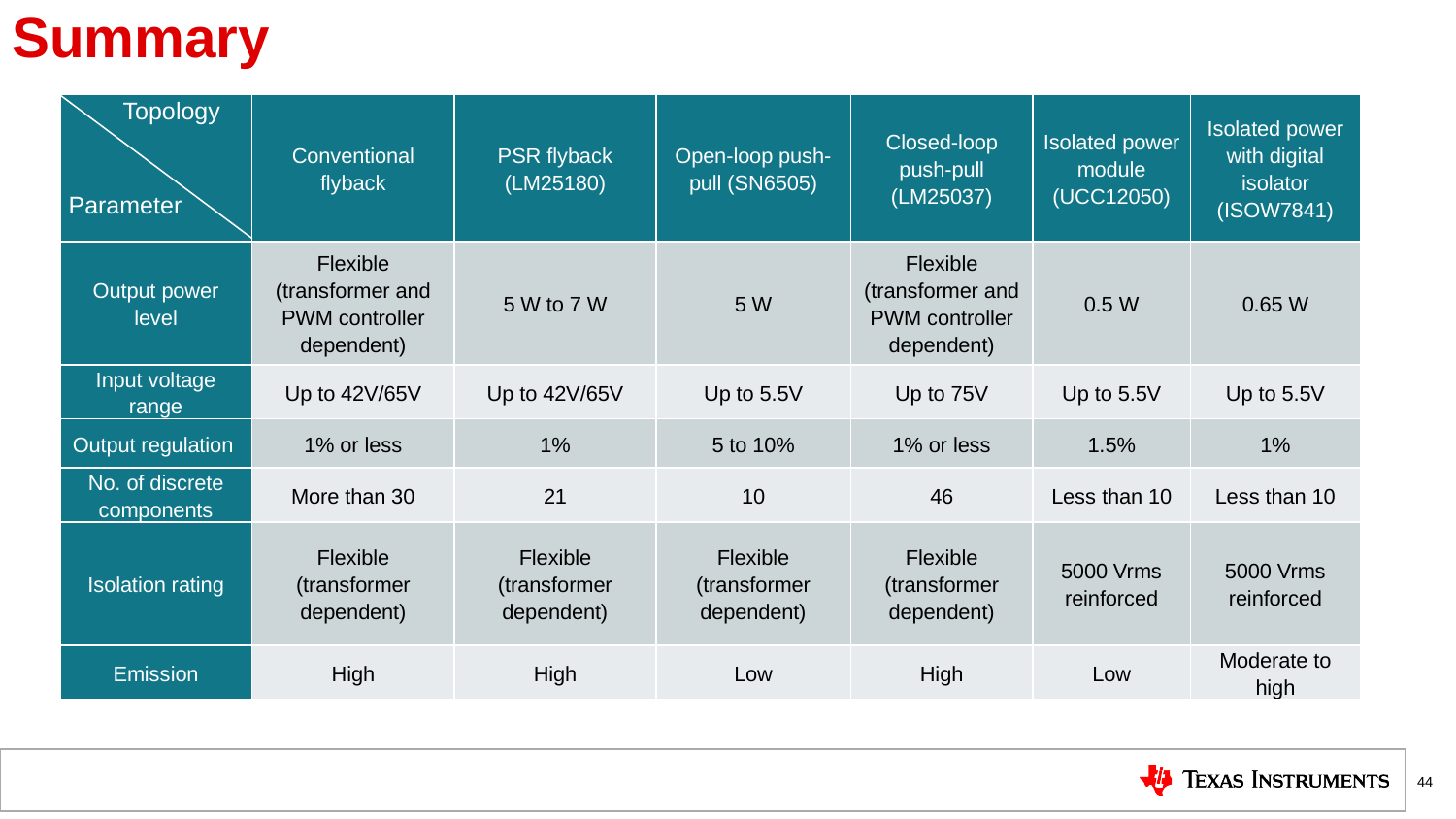

Summary
| Topology Parameter | Conventional flyback | PSR flyback (LM25180) | Open-loop push-pull (SN6505) | Closed-loop push-pull (LM25037) | Isolated power module (UCC12050) | Isolated power with digital isolator (ISOW7841) |
| --- | --- | --- | --- | --- | --- | --- |
| Output power level | Flexible (transformer and PWM controller dependent) | 5 W to 7 W | 5 W | Flexible (transformer and PWM controller dependent) | 0.5 W | 0.65 W |
| Input voltage range | Up to 42V/65V | Up to 42V/65V | Up to 5.5V | Up to 75V | Up to 5.5V | Up to 5.5V |
| Output regulation | 1% or less | 1% | 5 to 10% | 1% or less | 1.5% | 1% |
| No. of discrete components | More than 30 | 21 | 10 | 46 | Less than 10 | Less than 10 |
| Isolation rating | Flexible (transformer dependent) | Flexible (transformer dependent) | Flexible (transformer dependent) | Flexible (transformer dependent) | 5000 Vrms reinforced | 5000 Vrms reinforced |
| Emission | High | High | Low | High | Low | Moderate to high |
44